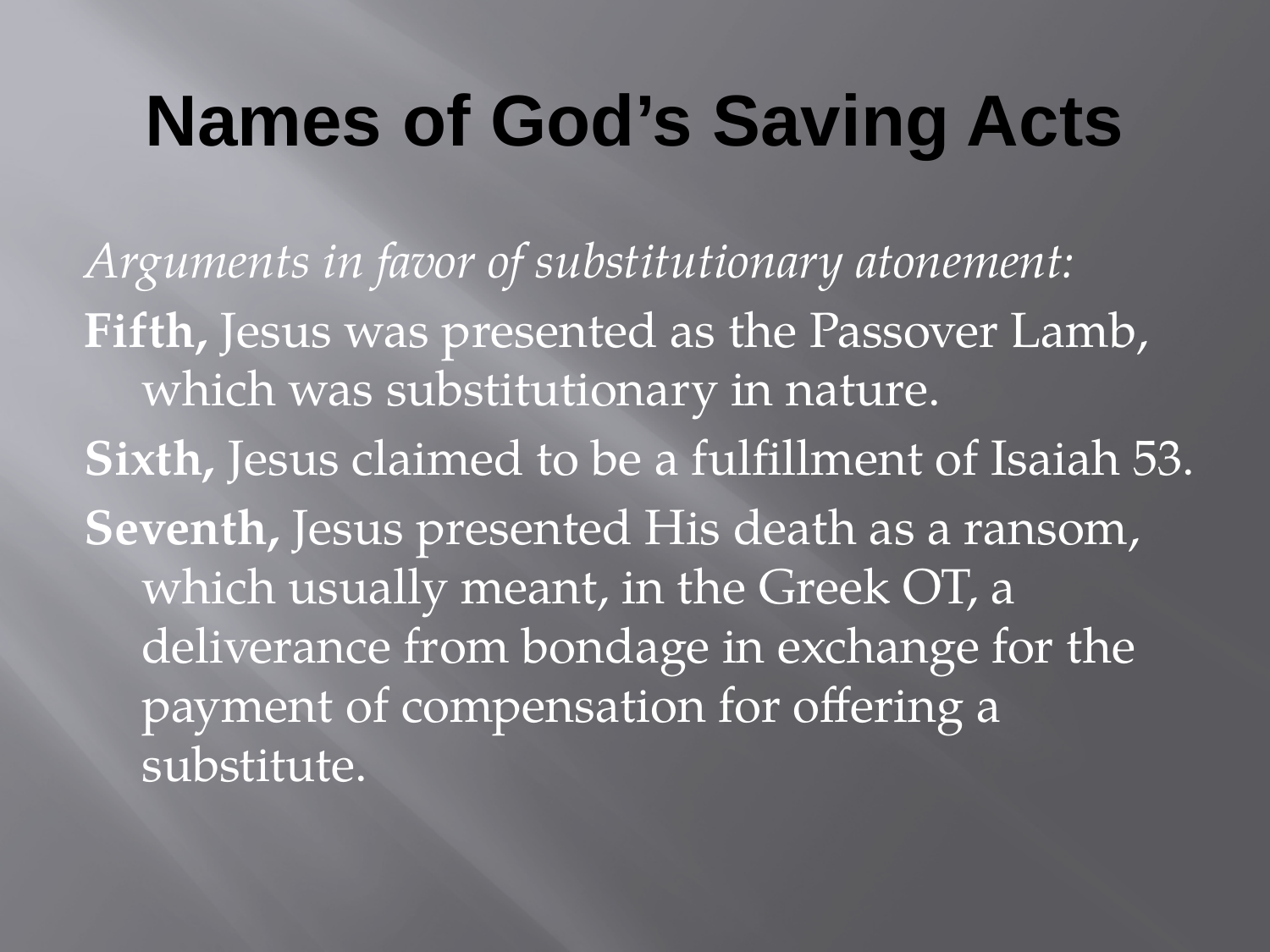

# Names of God’s Saving Acts
Arguments in favor of substitutionary atonement:
Fifth, Jesus was presented as the Passover Lamb, which was substitutionary in nature.
Sixth, Jesus claimed to be a fulfillment of Isaiah 53.
Seventh, Jesus presented His death as a ransom, which usually meant, in the Greek OT, a deliverance from bondage in exchange for the payment of compensation for offering a substitute.